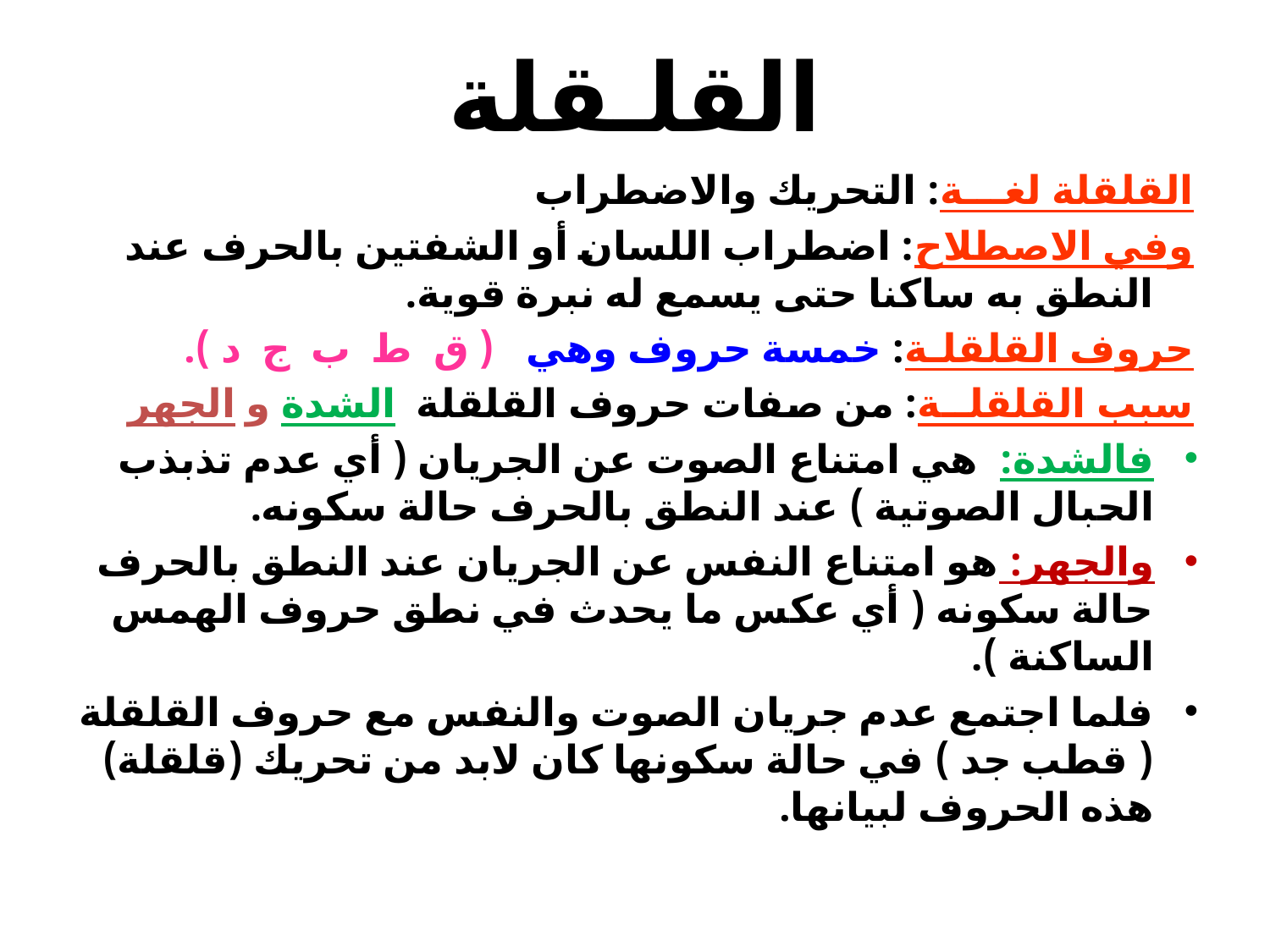

# القلـقلة
القلقلة لغـــة: التحريك والاضطراب
وفي الاصطلاح: اضطراب اللسان أو الشفتين بالحرف عند النطق به ساكنا حتى يسمع له نبرة قوية.
حروف القلقلـة: خمسة حروف وهي   ( ق  ط  ب  ج  د ).
سبب القلقلــة: من صفات حروف القلقلة  الشدة و الجهر
فالشدة:  هي امتناع الصوت عن الجريان ( أي عدم تذبذب الحبال الصوتية ) عند النطق بالحرف حالة سكونه.
والجهر: هو امتناع النفس عن الجريان عند النطق بالحرف حالة سكونه ( أي عكس ما يحدث في نطق حروف الهمس الساكنة ).
فلما اجتمع عدم جريان الصوت والنفس مع حروف القلقلة ( قطب جد ) في حالة سكونها كان لابد من تحريك (قلقلة) هذه الحروف لبيانها.